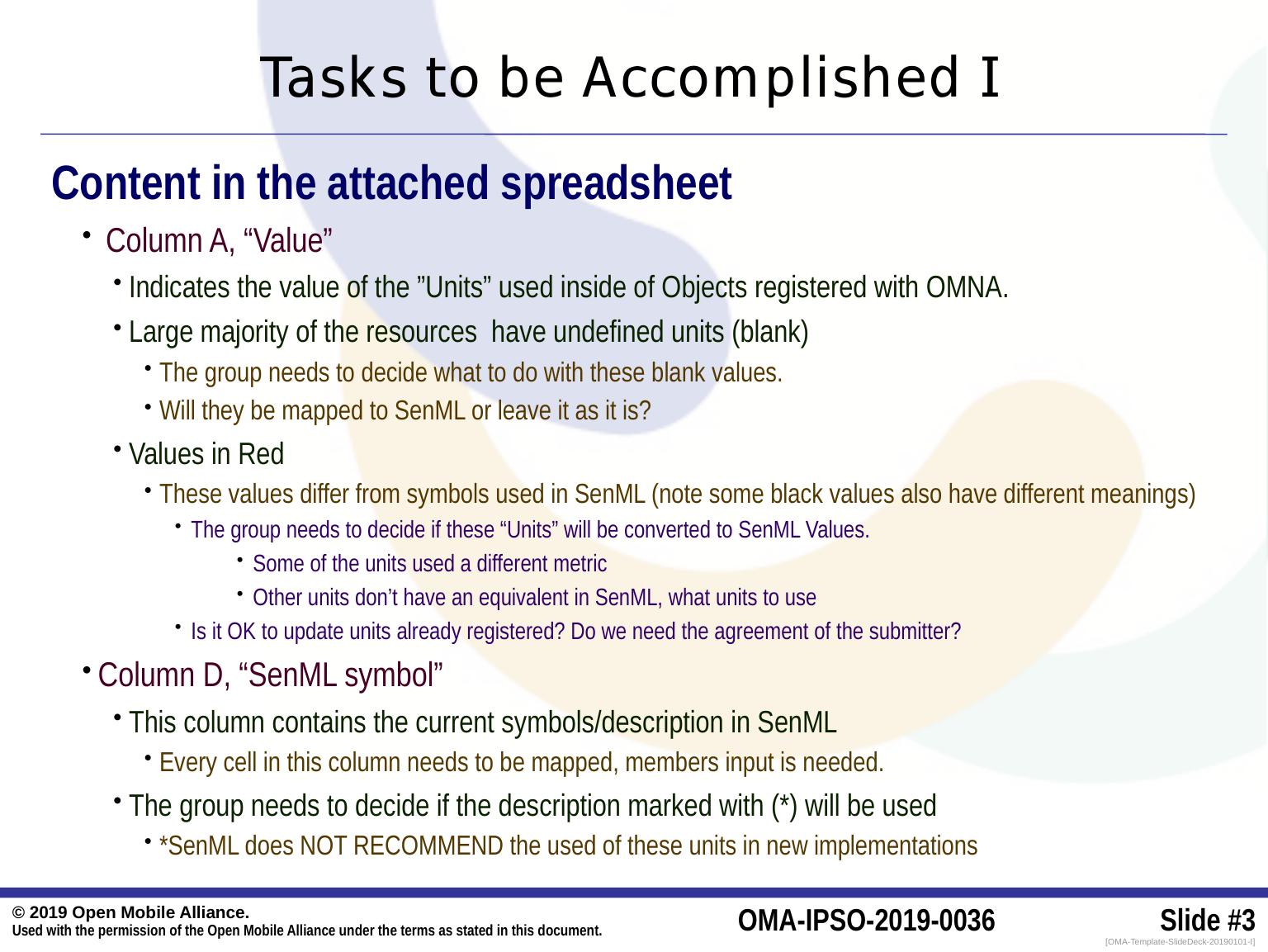

# Tasks to be Accomplished I
Content in the attached spreadsheet
 Column A, “Value”
Indicates the value of the ”Units” used inside of Objects registered with OMNA.
Large majority of the resources  have undefined units (blank)
The group needs to decide what to do with these blank values.
Will they be mapped to SenML or leave it as it is?
Values in Red
These values differ from symbols used in SenML (note some black values also have different meanings)
The group needs to decide if these “Units” will be converted to SenML Values.
Some of the units used a different metric
Other units don’t have an equivalent in SenML, what units to use
Is it OK to update units already registered? Do we need the agreement of the submitter?
Column D, “SenML symbol”
This column contains the current symbols/description in SenML
Every cell in this column needs to be mapped, members input is needed.
The group needs to decide if the description marked with (*) will be used
*SenML does NOT RECOMMEND the used of these units in new implementations